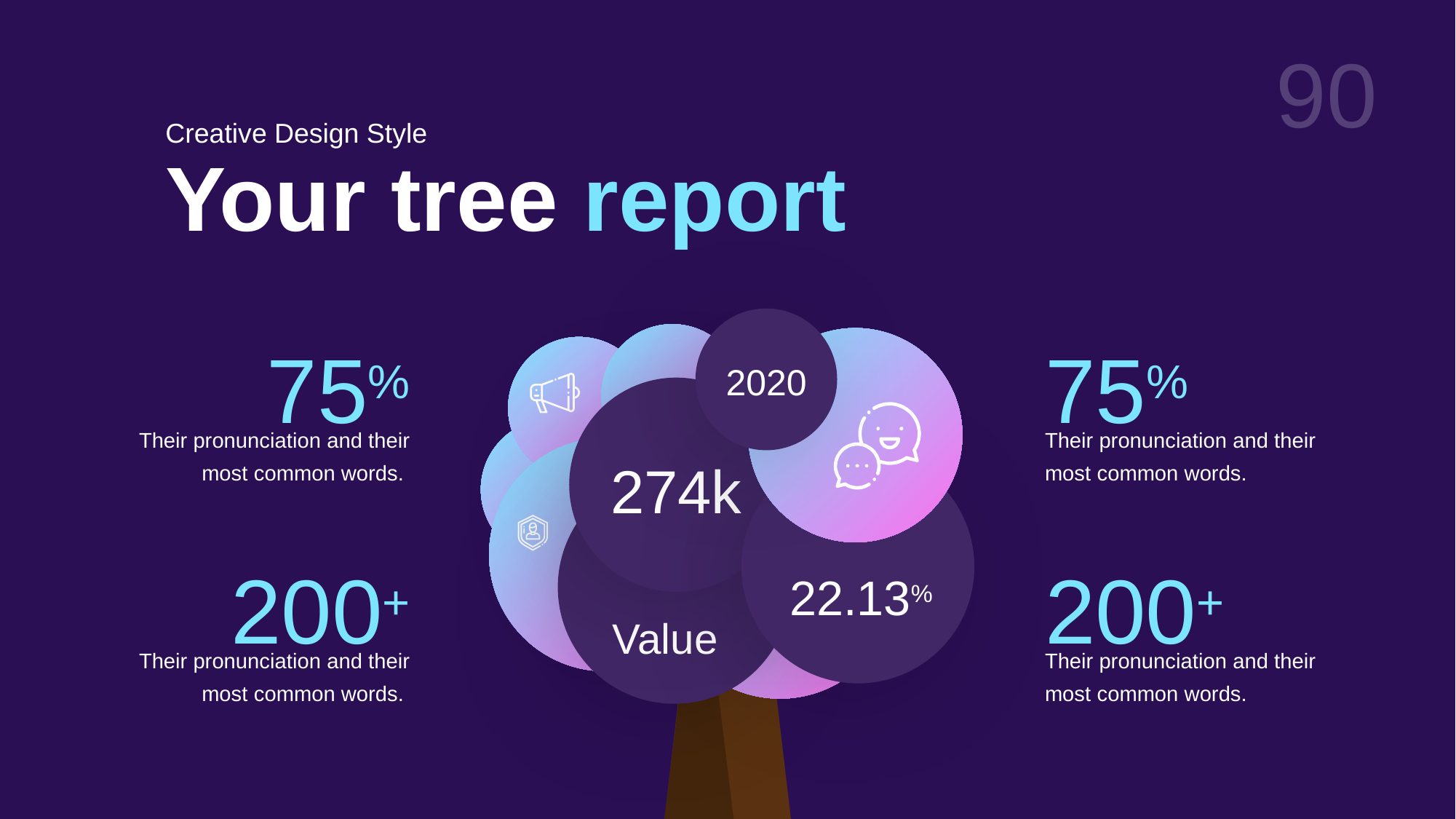

Creative Design Style
Your tree report
75%
Their pronunciation and their most common words.
75%
Their pronunciation and their most common words.

2020

274k

22.13%

Value
200+
Their pronunciation and their most common words.
200+
Their pronunciation and their most common words.